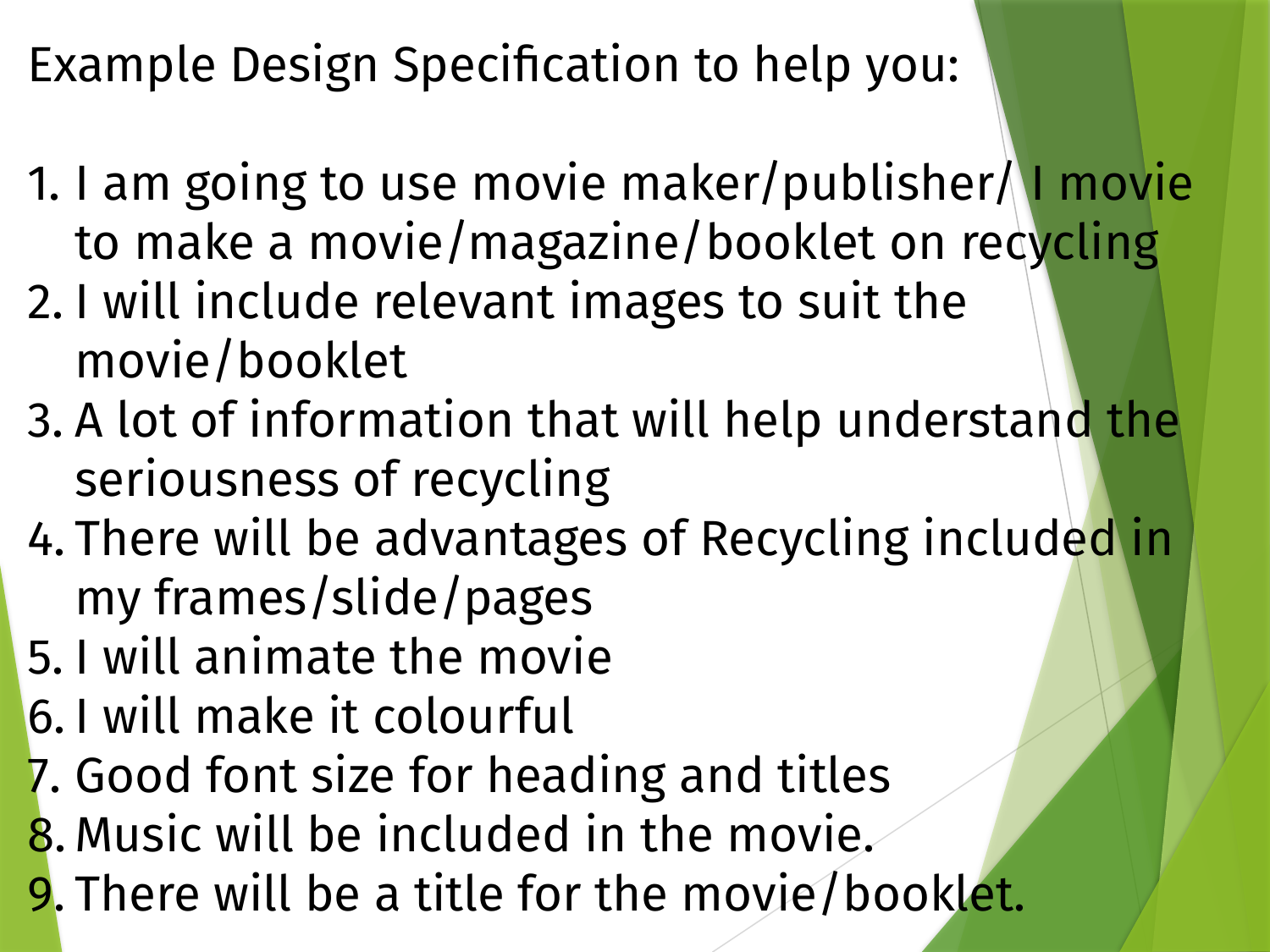

Example Design Specification to help you:

I am going to use movie maker/publisher/ I movie to make a movie/magazine/booklet on recycling
I will include relevant images to suit the movie/booklet
A lot of information that will help understand the seriousness of recycling
There will be advantages of Recycling included in my frames/slide/pages
I will animate the movie
I will make it colourful
Good font size for heading and titles
Music will be included in the movie.
There will be a title for the movie/booklet.